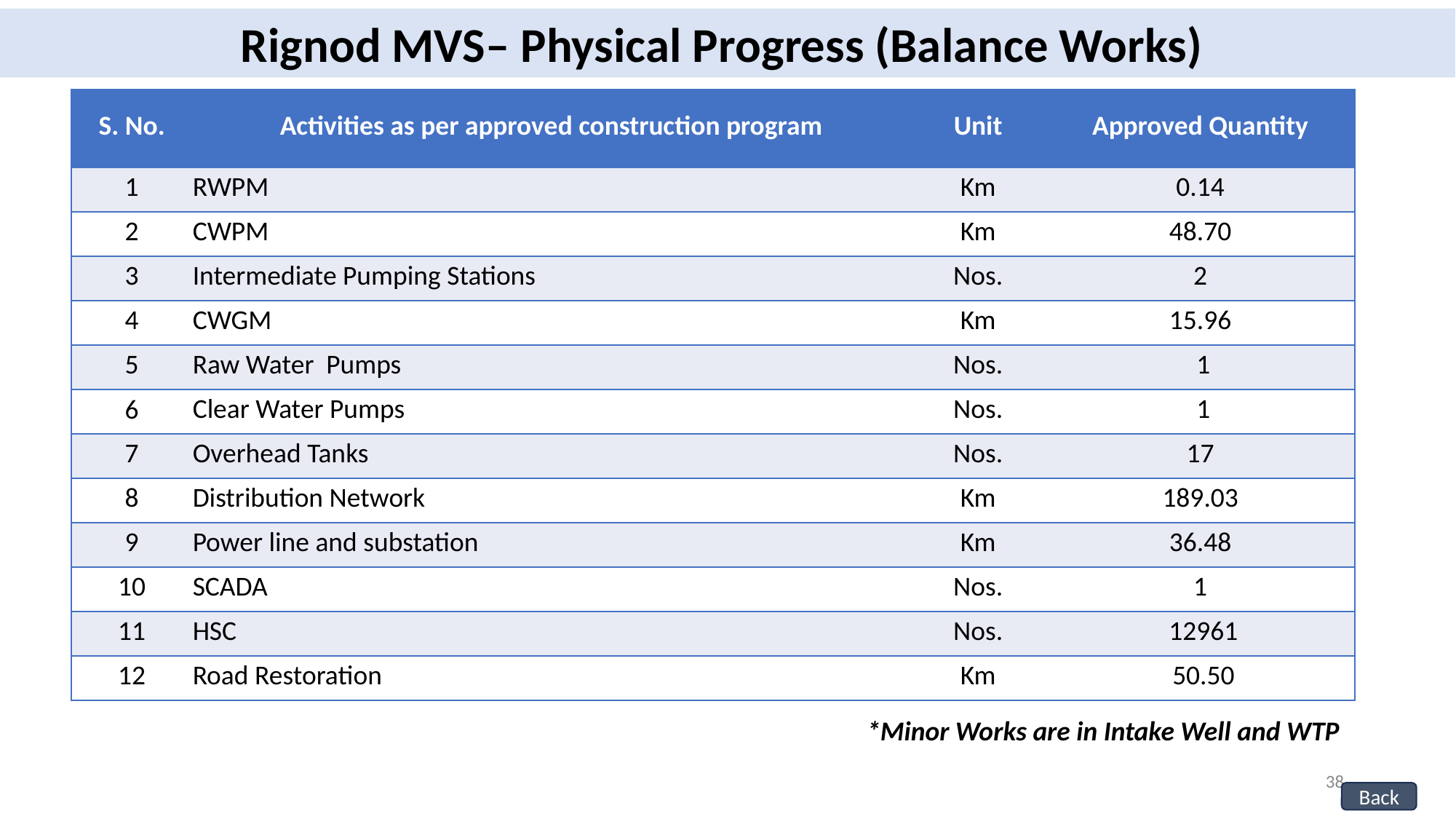

Rignod MVS– Physical Progress (Balance Works)
| S. No. | Activities as per approved construction program | Unit | Approved Quantity |
| --- | --- | --- | --- |
| 1 | RWPM | Km | 0.14 |
| 2 | CWPM | Km | 48.70 |
| 3 | Intermediate Pumping Stations | Nos. | 2 |
| 4 | CWGM | Km | 15.96 |
| 5 | Raw Water Pumps | Nos. | 1 |
| 6 | Clear Water Pumps | Nos. | 1 |
| 7 | Overhead Tanks | Nos. | 17 |
| 8 | Distribution Network | Km | 189.03 |
| 9 | Power line and substation | Km | 36.48 |
| 10 | SCADA | Nos. | 1 |
| 11 | HSC | Nos. | 12961 |
| 12 | Road Restoration | Km | 50.50 |
*Minor Works are in Intake Well and WTP
38
Back